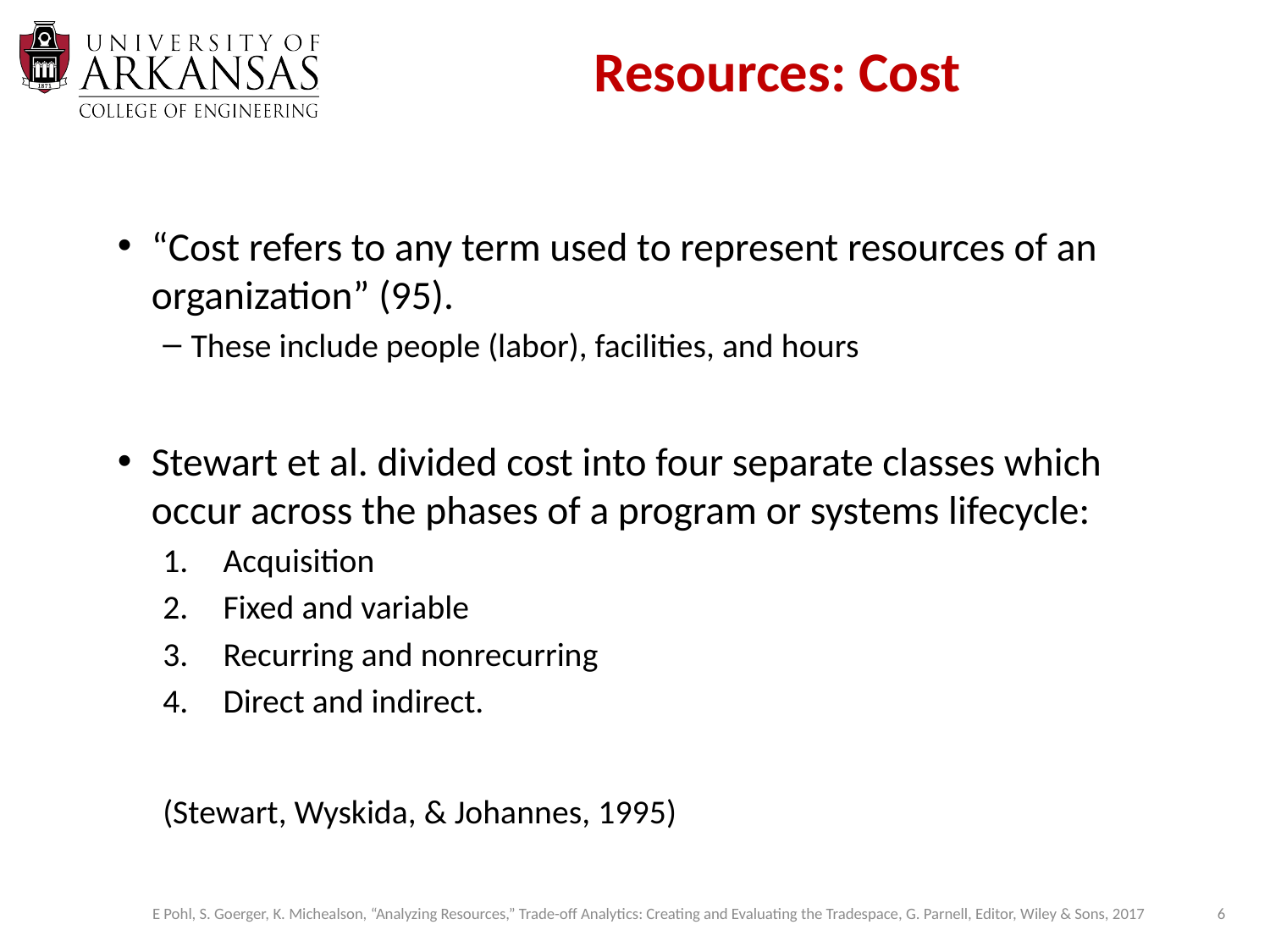

# Resources: Cost
“Cost refers to any term used to represent resources of an organization” (95).
These include people (labor), facilities, and hours

Stewart et al. divided cost into four separate classes which occur across the phases of a program or systems lifecycle:
Acquisition
Fixed and variable
Recurring and nonrecurring
Direct and indirect.

(Stewart, Wyskida, & Johannes, 1995)
6
E Pohl, S. Goerger, K. Michealson, “Analyzing Resources,” Trade-off Analytics: Creating and Evaluating the Tradespace, G. Parnell, Editor, Wiley & Sons, 2017